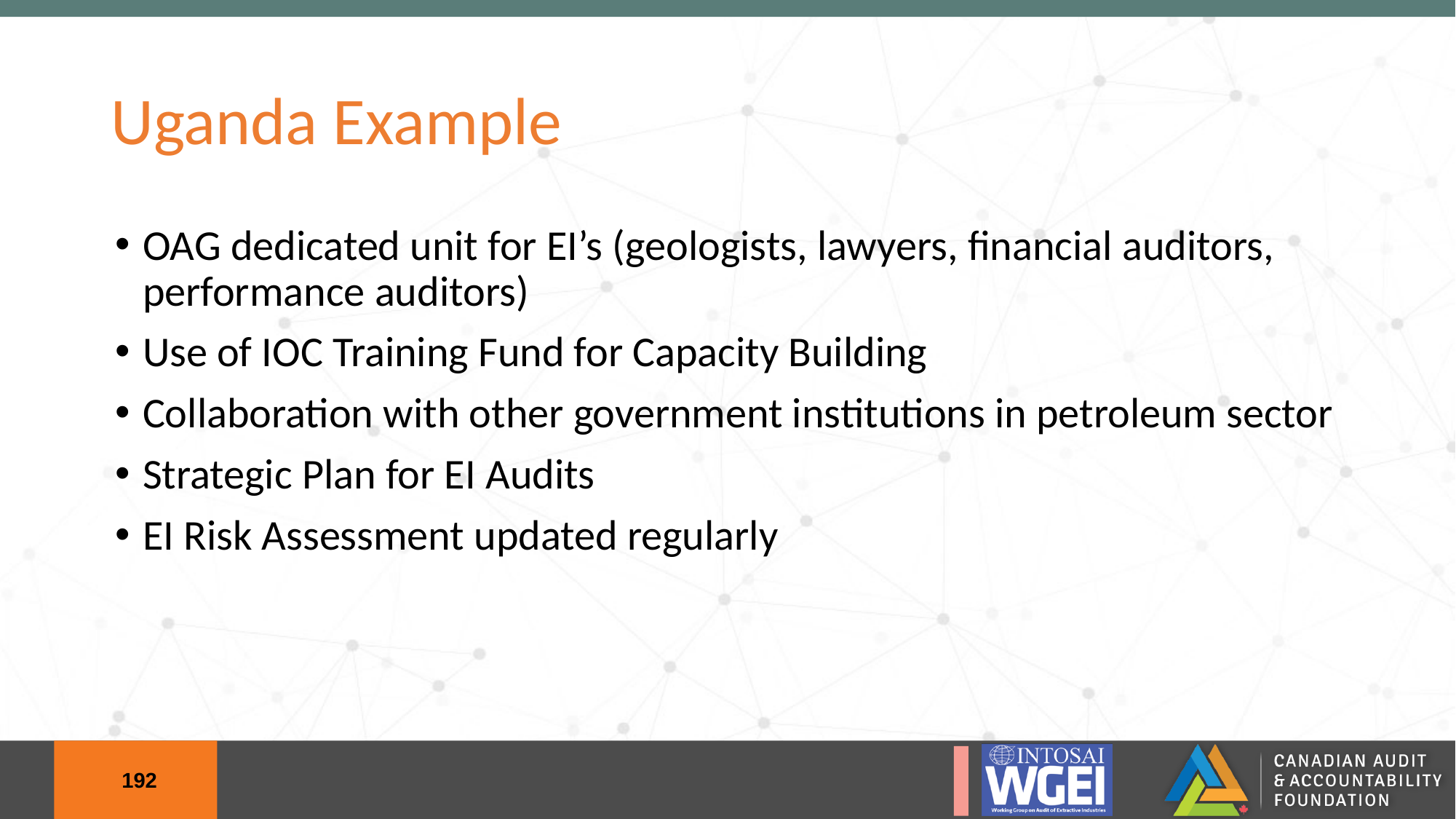

# Uganda Example
OAG dedicated unit for EI’s (geologists, lawyers, financial auditors, performance auditors)
Use of IOC Training Fund for Capacity Building
Collaboration with other government institutions in petroleum sector
Strategic Plan for EI Audits
EI Risk Assessment updated regularly